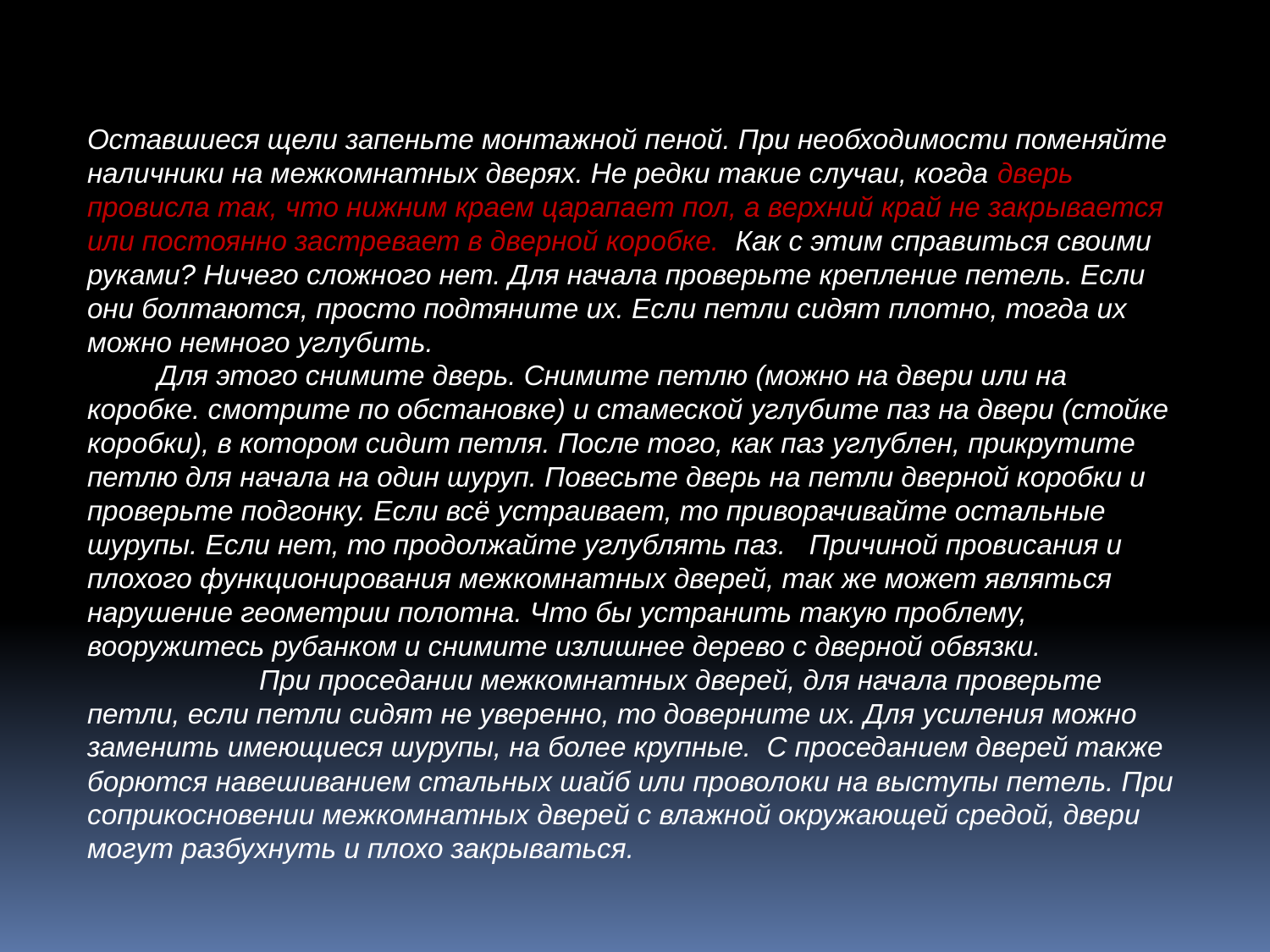

Оставшиеся щели запеньте монтажной пеной. При необходимости поменяйте наличники на межкомнатных дверях. Не редки такие случаи, когда дверь провисла так, что нижним краем царапает пол, а верхний край не закрывается или постоянно застревает в дверной коробке.  Как с этим справиться своими руками? Ничего сложного нет. Для начала проверьте крепление петель. Если они болтаются, просто подтяните их. Если петли сидят плотно, тогда их можно немного углубить.                                                                                                         Для этого снимите дверь. Снимите петлю (можно на двери или на коробке. смотрите по обстановке) и стамеской углубите паз на двери (стойке коробки), в котором сидит петля. После того, как паз углублен, прикрутите петлю для начала на один шуруп. Повесьте дверь на петли дверной коробки и проверьте подгонку. Если всё устраивает, то приворачивайте остальные шурупы. Если нет, то продолжайте углублять паз.   Причиной провисания и плохого функционирования межкомнатных дверей, так же может являться нарушение геометрии полотна. Что бы устранить такую проблему, вооружитесь рубанком и снимите излишнее дерево с дверной обвязки.                                        При проседании межкомнатных дверей, для начала проверьте петли, если петли сидят не уверенно, то доверните их. Для усиления можно заменить имеющиеся шурупы, на более крупные.  С проседанием дверей также борются навешиванием стальных шайб или проволоки на выступы петель. При соприкосновении межкомнатных дверей с влажной окружающей средой, двери могут разбухнуть и плохо закрываться.